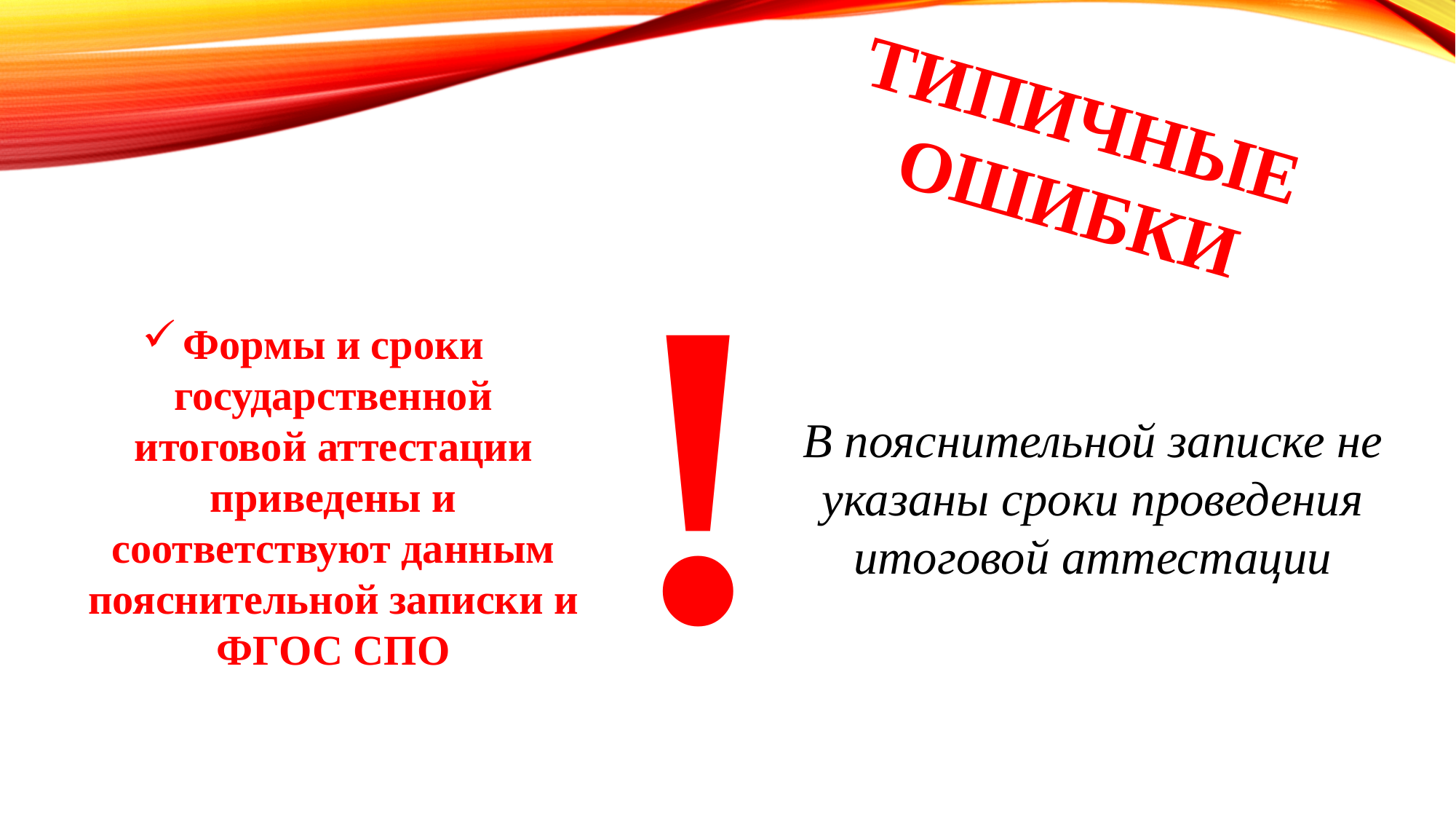

Типичные
ошибки
!
Формы и сроки государственной итоговой аттестации приведены и соответствуют данным пояснительной записки и ФГОС СПО
В пояснительной записке не указаны сроки проведения итоговой аттестации